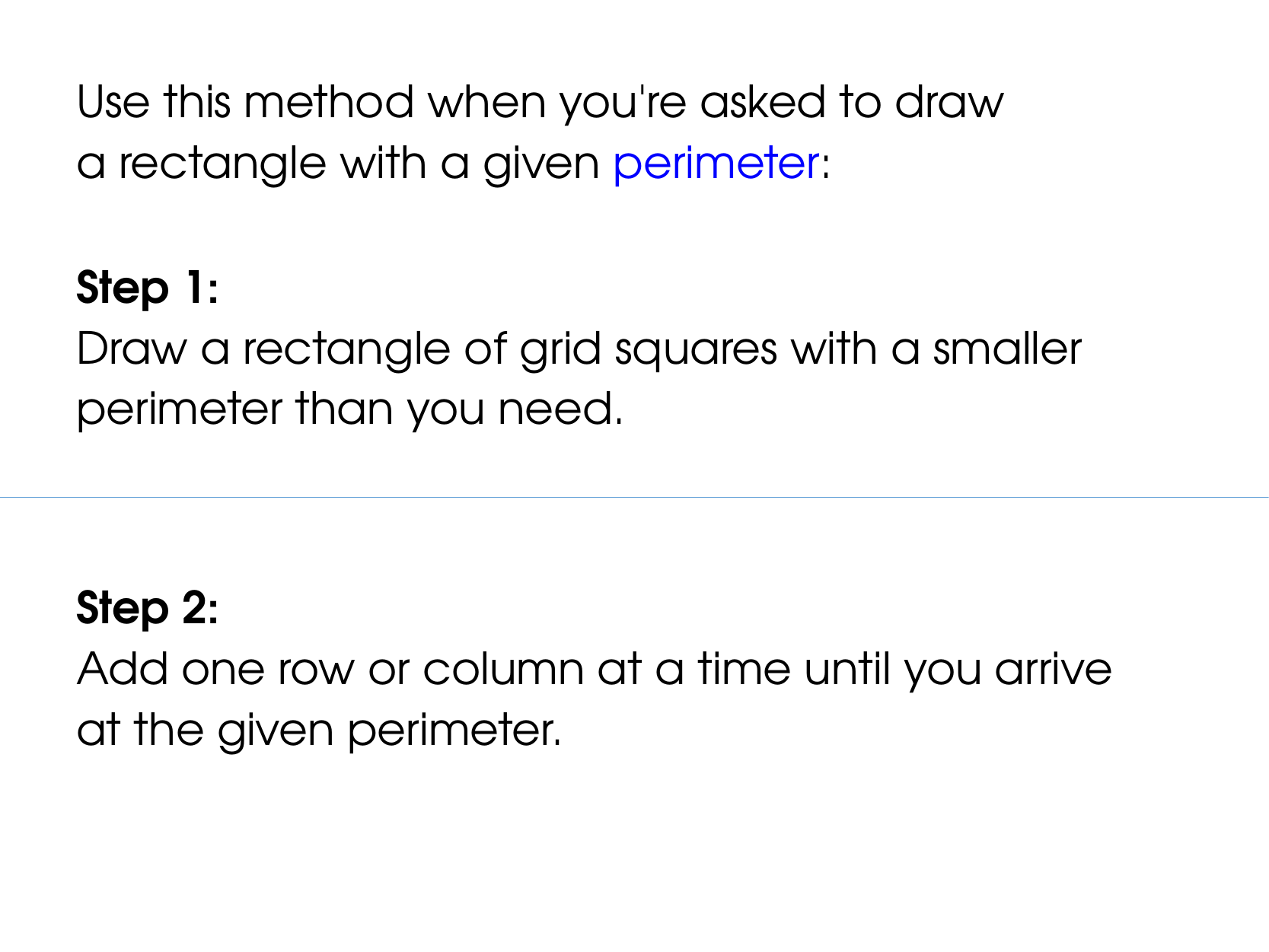

Use this method when you're asked to draw
a rectangle with a given perimeter:

Step 1:
Draw a rectangle of grid squares with a smaller perimeter than you need.
Step 2:
Add one row or column at a time until you arrive
at the given perimeter.